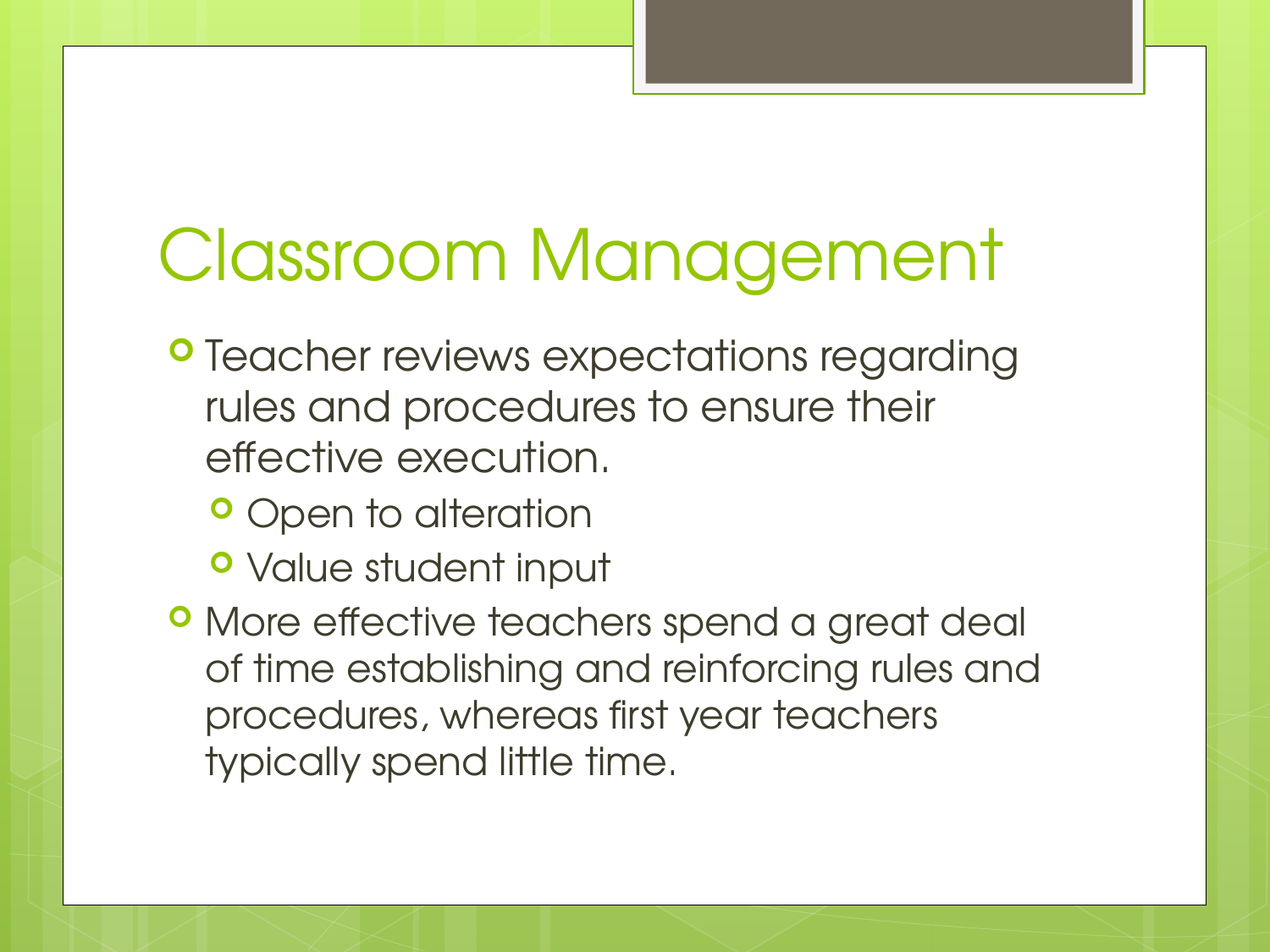

# Classroom Management
Teacher reviews expectations regarding rules and procedures to ensure their effective execution.
Open to alteration
Value student input
More effective teachers spend a great deal of time establishing and reinforcing rules and procedures, whereas first year teachers typically spend little time.